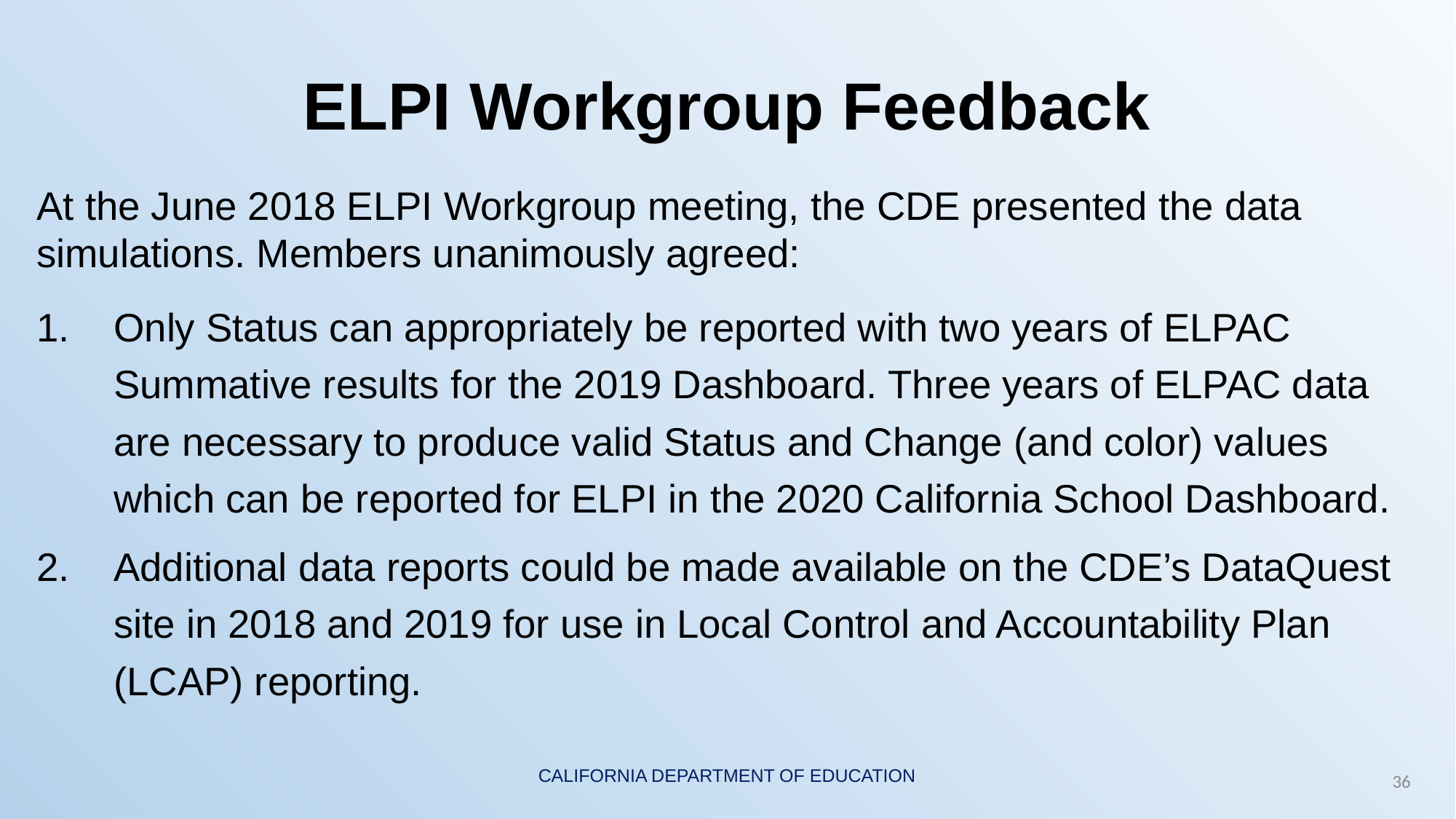

# ELPI Workgroup Feedback
At the June 2018 ELPI Workgroup meeting, the CDE presented the data simulations. Members unanimously agreed:
Only Status can appropriately be reported with two years of ELPAC Summative results for the 2019 Dashboard. Three years of ELPAC data are necessary to produce valid Status and Change (and color) values which can be reported for ELPI in the 2020 California School Dashboard.
Additional data reports could be made available on the CDE’s DataQuest site in 2018 and 2019 for use in Local Control and Accountability Plan (LCAP) reporting.

36